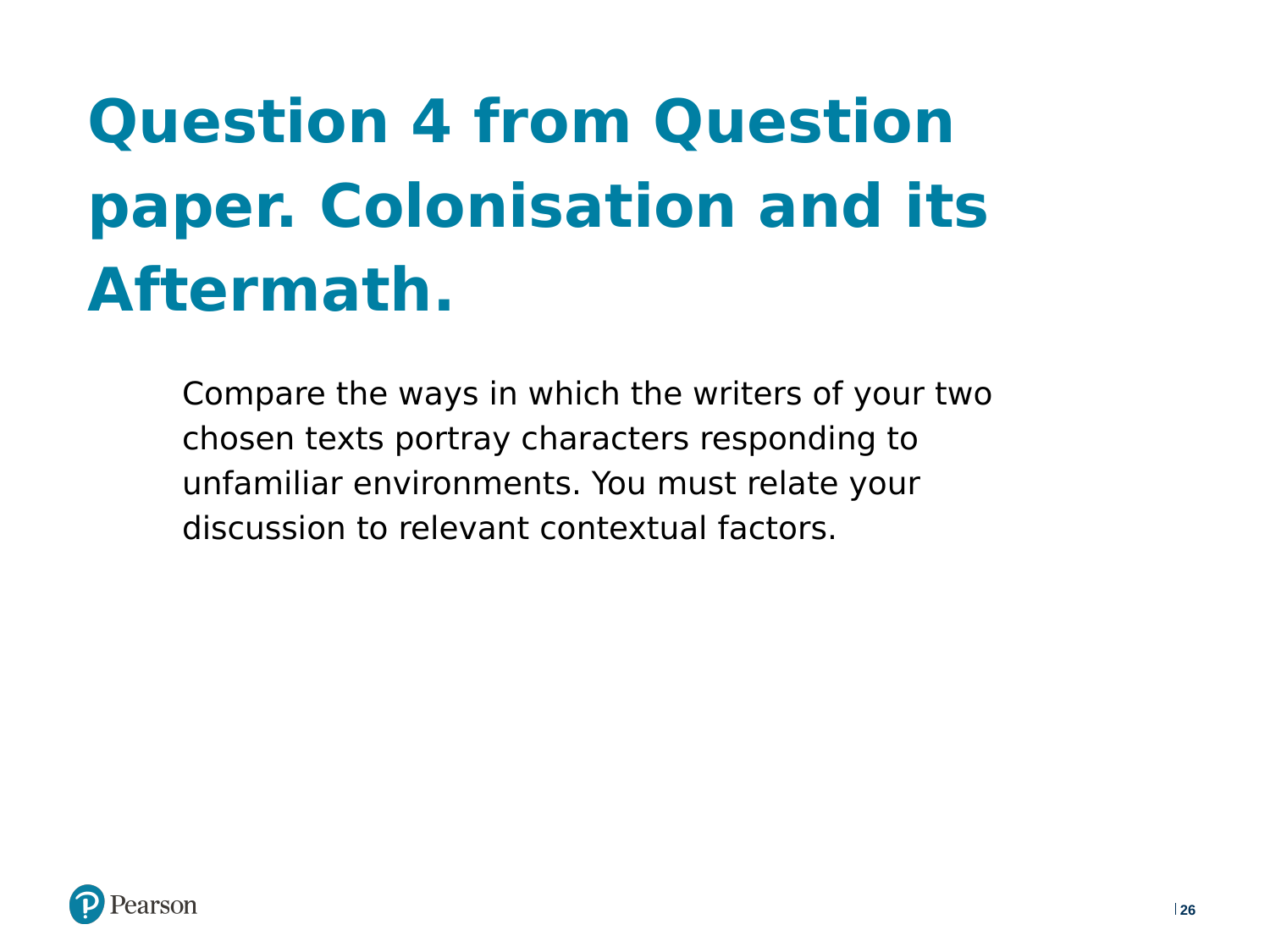

# Question 4 from Question paper. Colonisation and its Aftermath.
Compare the ways in which the writers of your two chosen texts portray characters responding to unfamiliar environments. You must relate your discussion to relevant contextual factors.
26